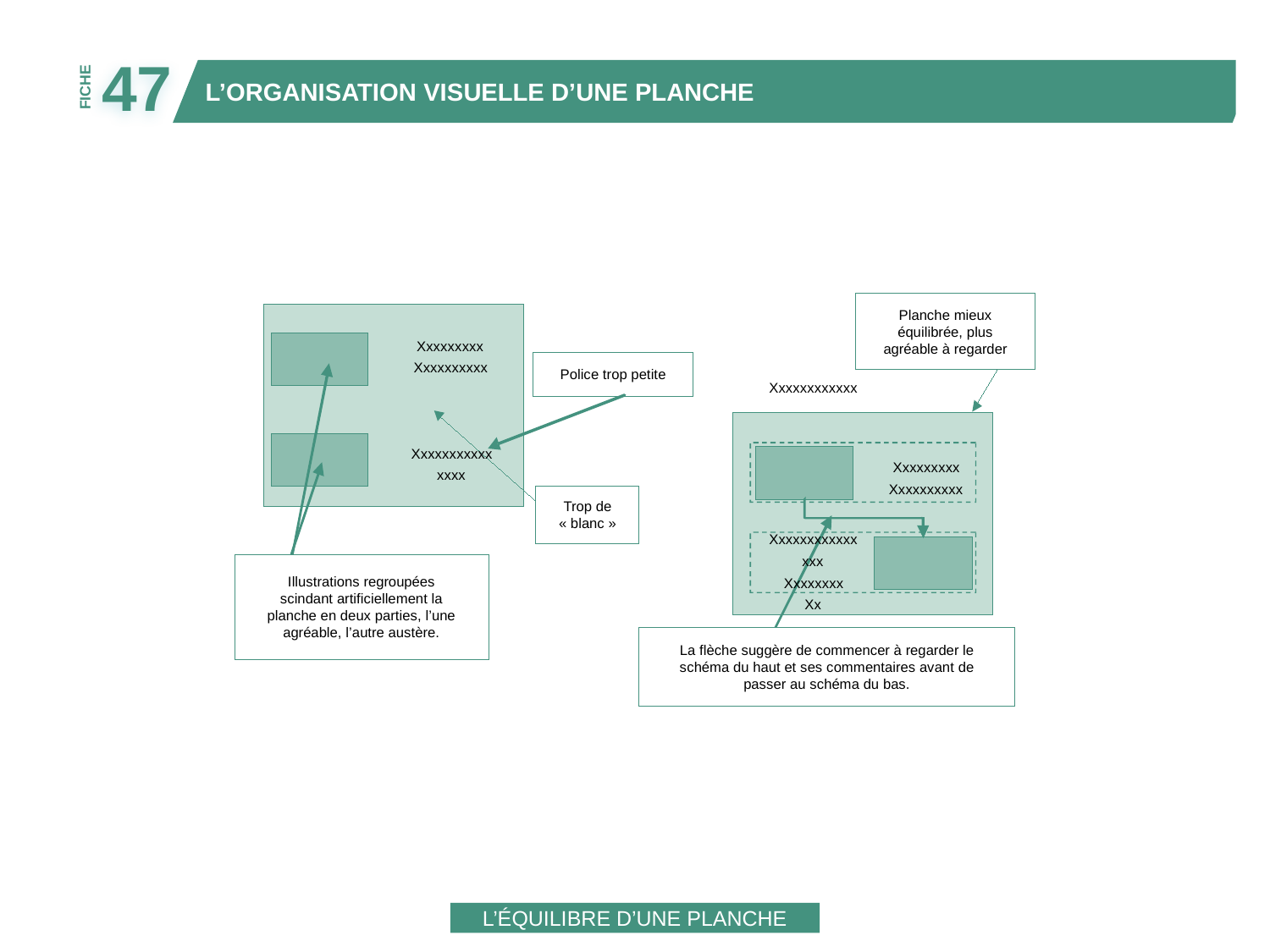

47

L’ORGANISATION VISUELLE D’UNE PLANCHE
FICHE

Planche mieux
équilibrée, plus
agréable à regarder

Xxxxxxxxx

Xxxxxxxxxx

Police trop petite

Xxxxxxxxxxxx

Xxxxxxxxxxx

Xxxxxxxxx

xxxx
Xxxxxxxxxx

Trop de
« blanc »

Xxxxxxxxxxxx

xxx

Illustrations regroupées
scindant artificiellement la
planche en deux parties, l’une
agréable, l’autre austère.
Xxxxxxxx
Xx

La flèche suggère de commencer à regarder le
schéma du haut et ses commentaires avant de
passer au schéma du bas.
L’ÉQUILIBRE D’UNE PLANCHE